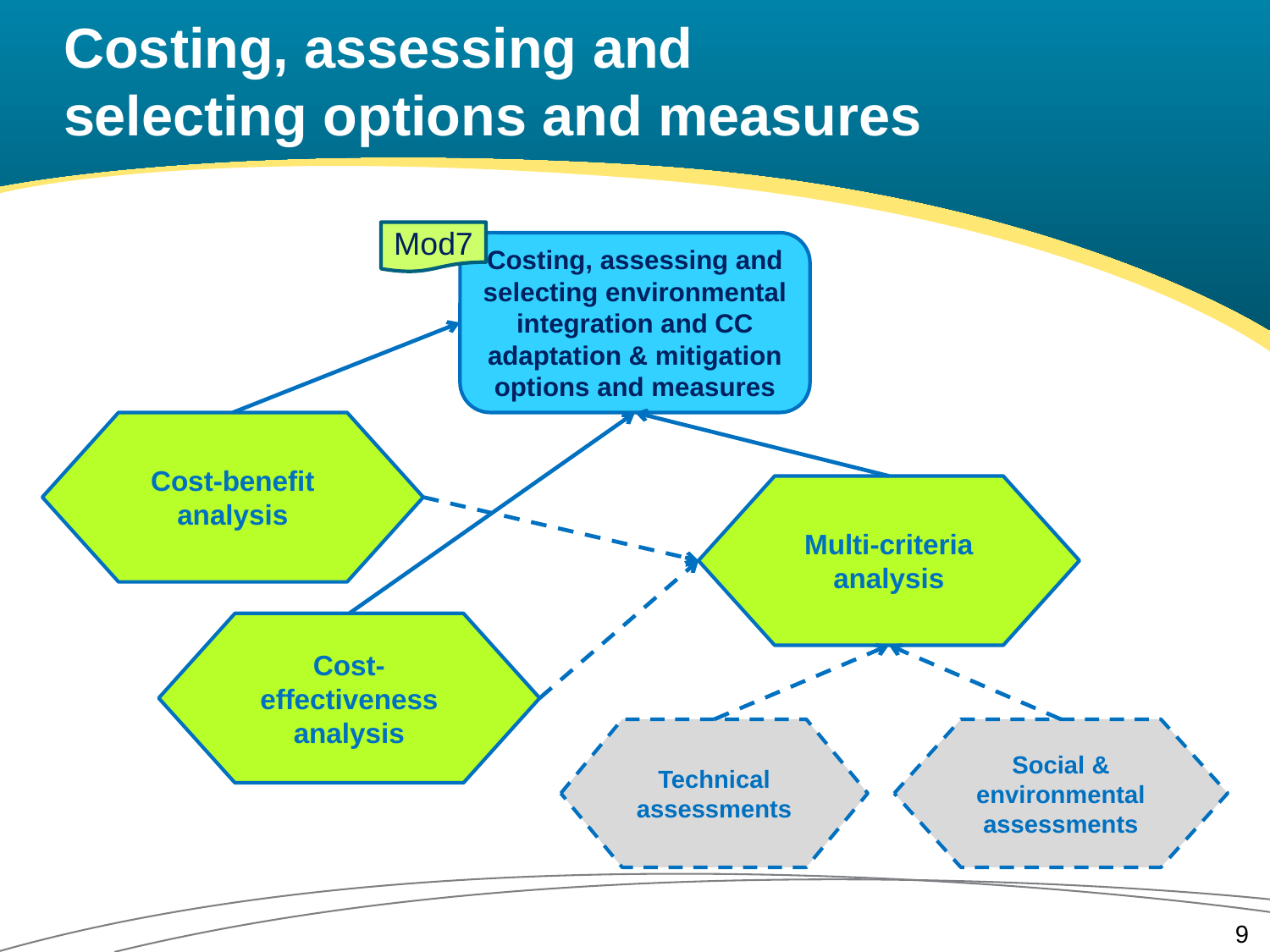

# Costing, assessing and selecting options and measures
Mod7
Costing, assessing and selecting environmental integration and CC adaptation & mitigation options and measures
Cost-benefit analysis
Multi-criteria analysis
Cost-effectiveness analysis
Technical assessments
Social & environmental assessments
9